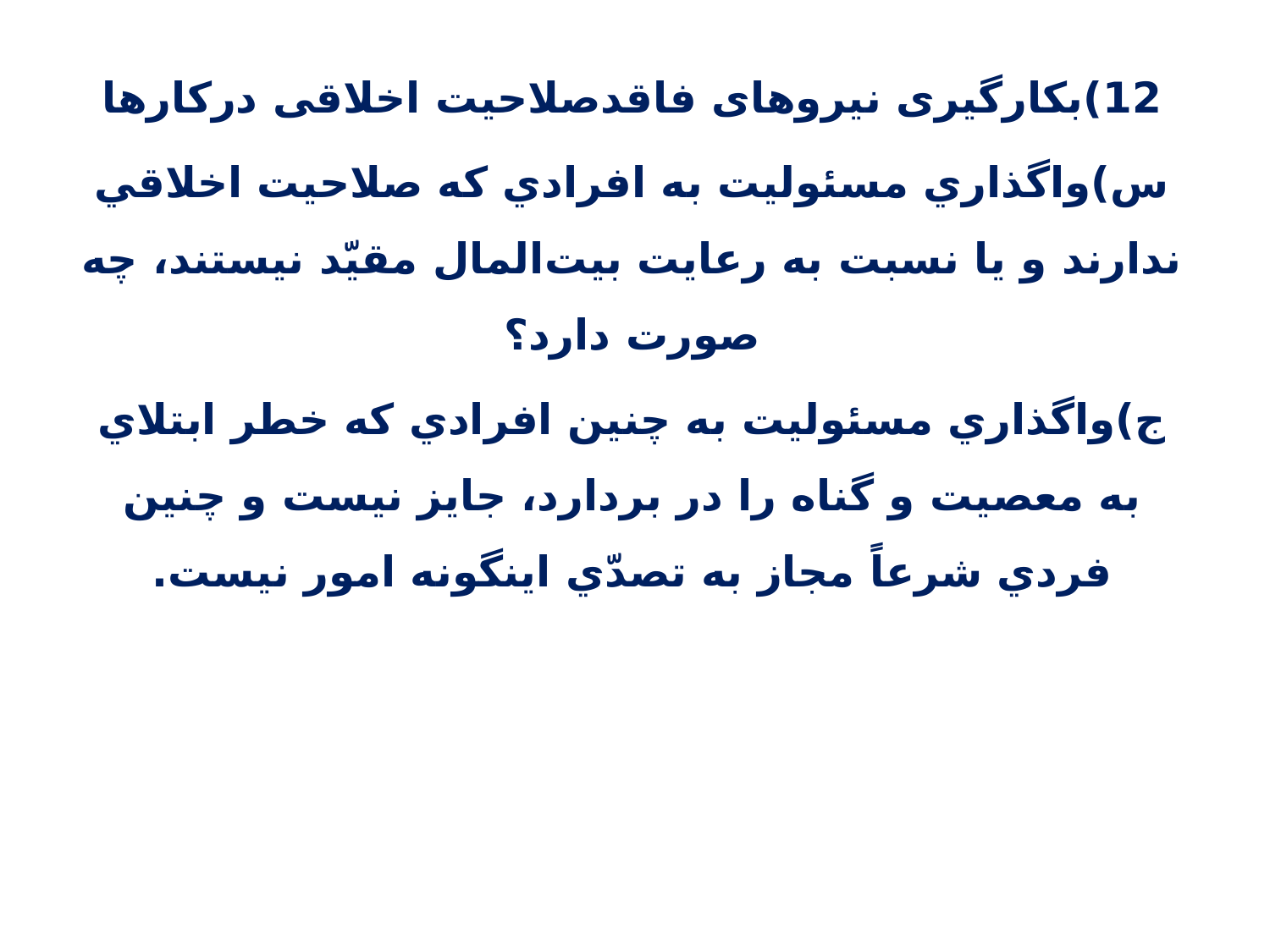

12)بکارگیری نیروهای فاقدصلاحیت اخلاقی درکارها
س)واگذاري مسئوليت به افرادي كه صلاحيت اخلاقي ندارند و يا نسبت به رعايت بيت‌المال مقيّد نيستند، چه صورت دارد؟
ج)واگذاري مسئوليت به چنين افرادي كه خطر ابتلاي به معصيت و گناه را در بردارد، جايز نيست و چنين فردي شرعاً مجاز به تصدّي اينگونه امور نيست.